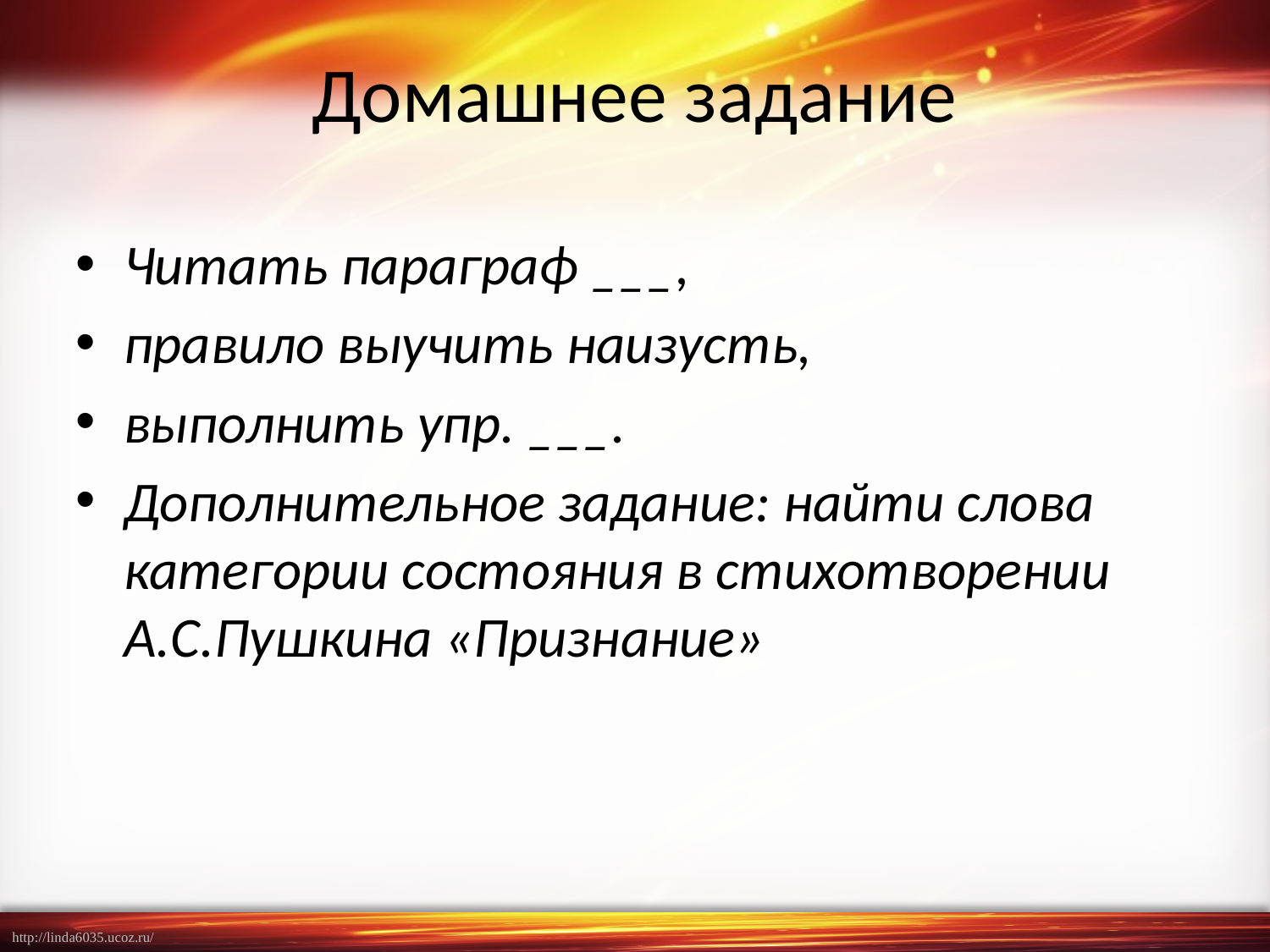

# Домашнее задание
Читать параграф ___,
правило выучить наизусть,
выполнить упр. ___.
Дополнительное задание: найти слова категории состояния в стихотворении А.С.Пушкина «Признание»